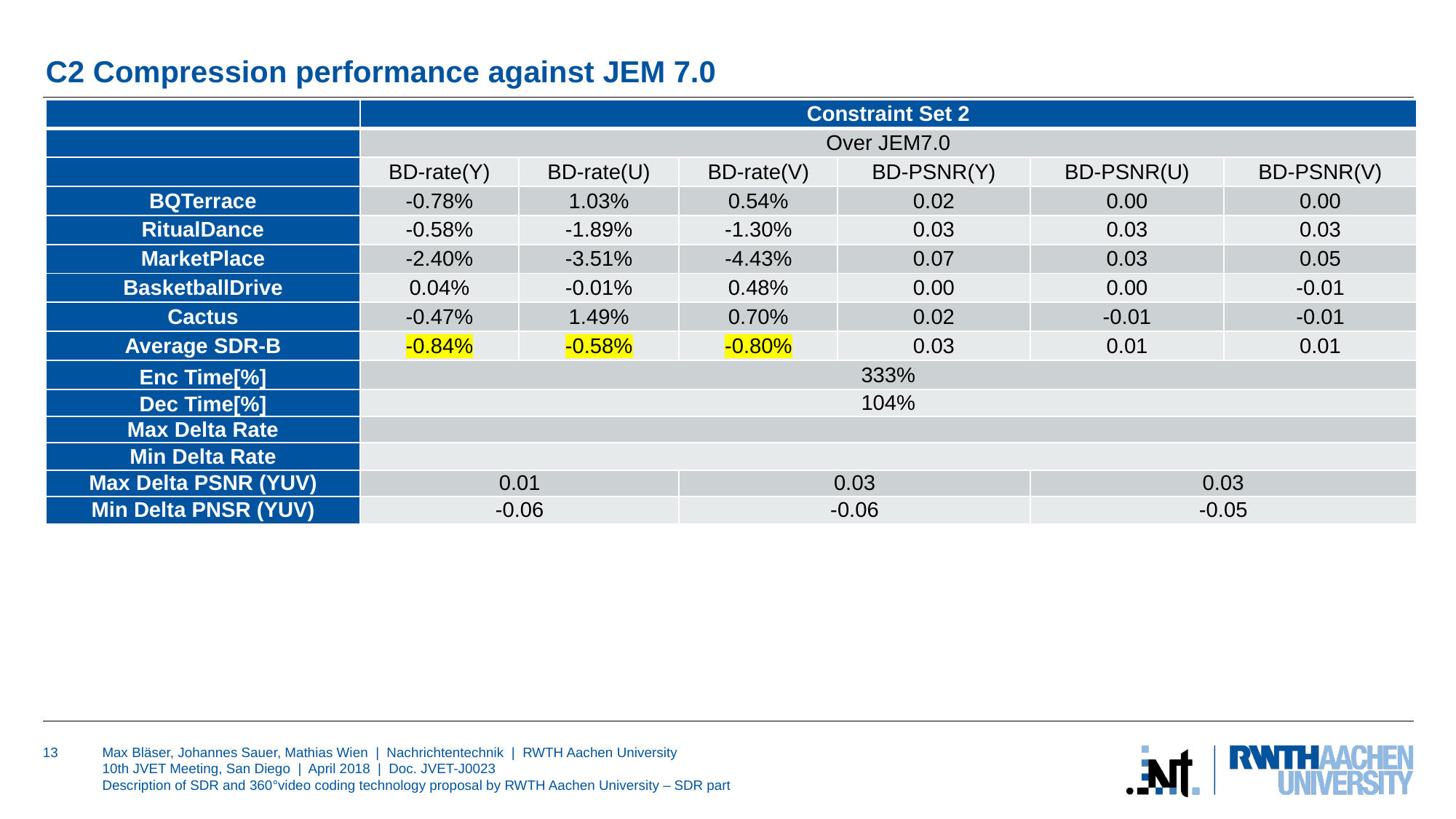

# C2 Compression performance against JEM 7.0
|  | Constraint Set 2 |  |  |  |  |  |
| --- | --- | --- | --- | --- | --- | --- |
|  | Over JEM7.0 |  |  |  |  |  |
|  | BD-rate(Y) | BD-rate(U) | BD-rate(V) | BD-PSNR(Y) | BD-PSNR(U) | BD-PSNR(V) |
| BQTerrace | -0.78% | 1.03% | 0.54% | 0.02 | 0.00 | 0.00 |
| RitualDance | -0.58% | -1.89% | -1.30% | 0.03 | 0.03 | 0.03 |
| MarketPlace | -2.40% | -3.51% | -4.43% | 0.07 | 0.03 | 0.05 |
| BasketballDrive | 0.04% | -0.01% | 0.48% | 0.00 | 0.00 | -0.01 |
| Cactus | -0.47% | 1.49% | 0.70% | 0.02 | -0.01 | -0.01 |
| Average SDR-B | -0.84% | -0.58% | -0.80% | 0.03 | 0.01 | 0.01 |
| Enc Time[%] | 333% |  |  |  |  |  |
| Dec Time[%] | 104% |  |  |  |  |  |
| Max Delta Rate |  |  |  |  |  |  |
| Min Delta Rate |  |  |  |  |  |  |
| Max Delta PSNR (YUV) | 0.01 |  | 0.03 |  | 0.03 |  |
| Min Delta PNSR (YUV) | -0.06 |  | -0.06 |  | -0.05 |  |